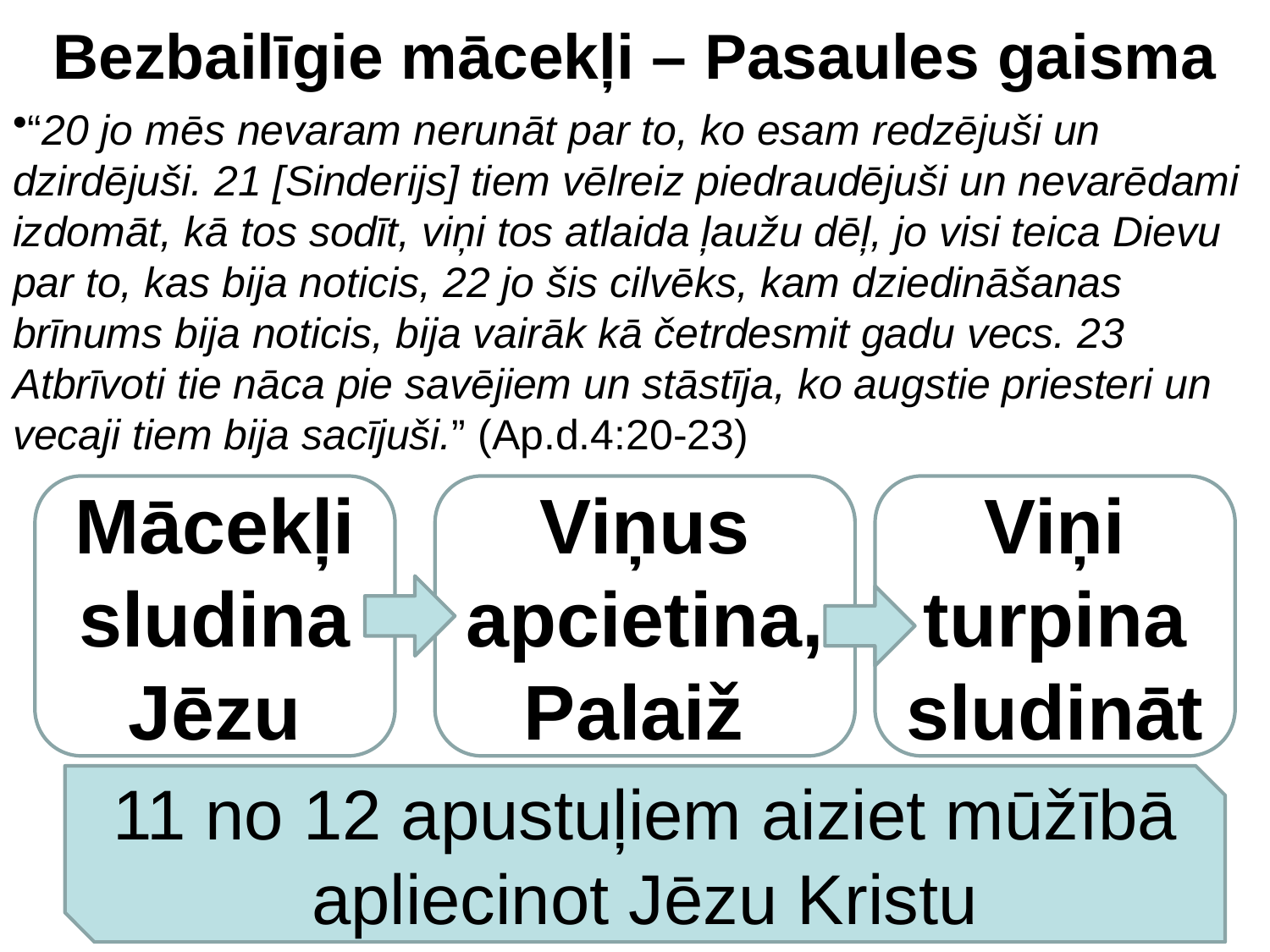

# Bezbailīgie mācekļi – Pasaules gaisma
“20 jo mēs nevaram nerunāt par to, ko esam redzējuši un dzirdējuši. 21 [Sinderijs] tiem vēlreiz piedraudējuši un nevarēdami izdomāt, kā tos sodīt, viņi tos atlaida ļaužu dēļ, jo visi teica Dievu par to, kas bija noticis, 22 jo šis cilvēks, kam dziedināšanas brīnums bija noticis, bija vairāk kā četrdesmit gadu vecs. 23 Atbrīvoti tie nāca pie savējiem un stāstīja, ko augstie priesteri un vecaji tiem bija sacījuši.” (Ap.d.4:20-23)
Mācekļi sludina Jēzu
Viņus apcietina, Palaiž
Viņi turpina sludināt

11 no 12 apustuļiem aiziet mūžībā apliecinot Jēzu Kristu
21